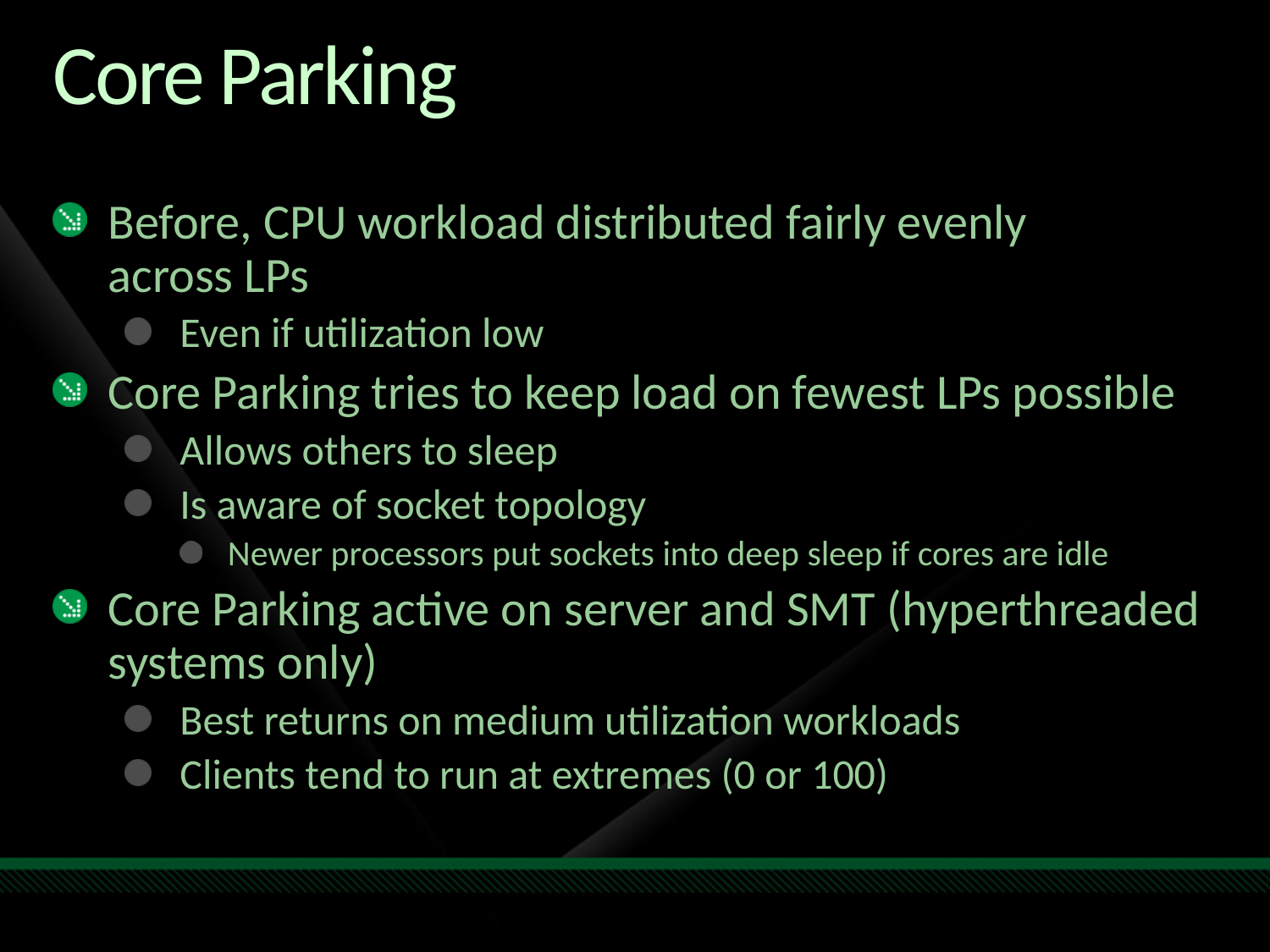

# Core Parking
Before, CPU workload distributed fairly evenly
across LPs
Even if utilization low
Core Parking tries to keep load on fewest LPs possible
Allows others to sleep
Is aware of socket topology
Newer processors put sockets into deep sleep if cores are idle
Core Parking active on server and SMT (hyperthreaded systems only)
Best returns on medium utilization workloads
Clients tend to run at extremes (0 or 100)